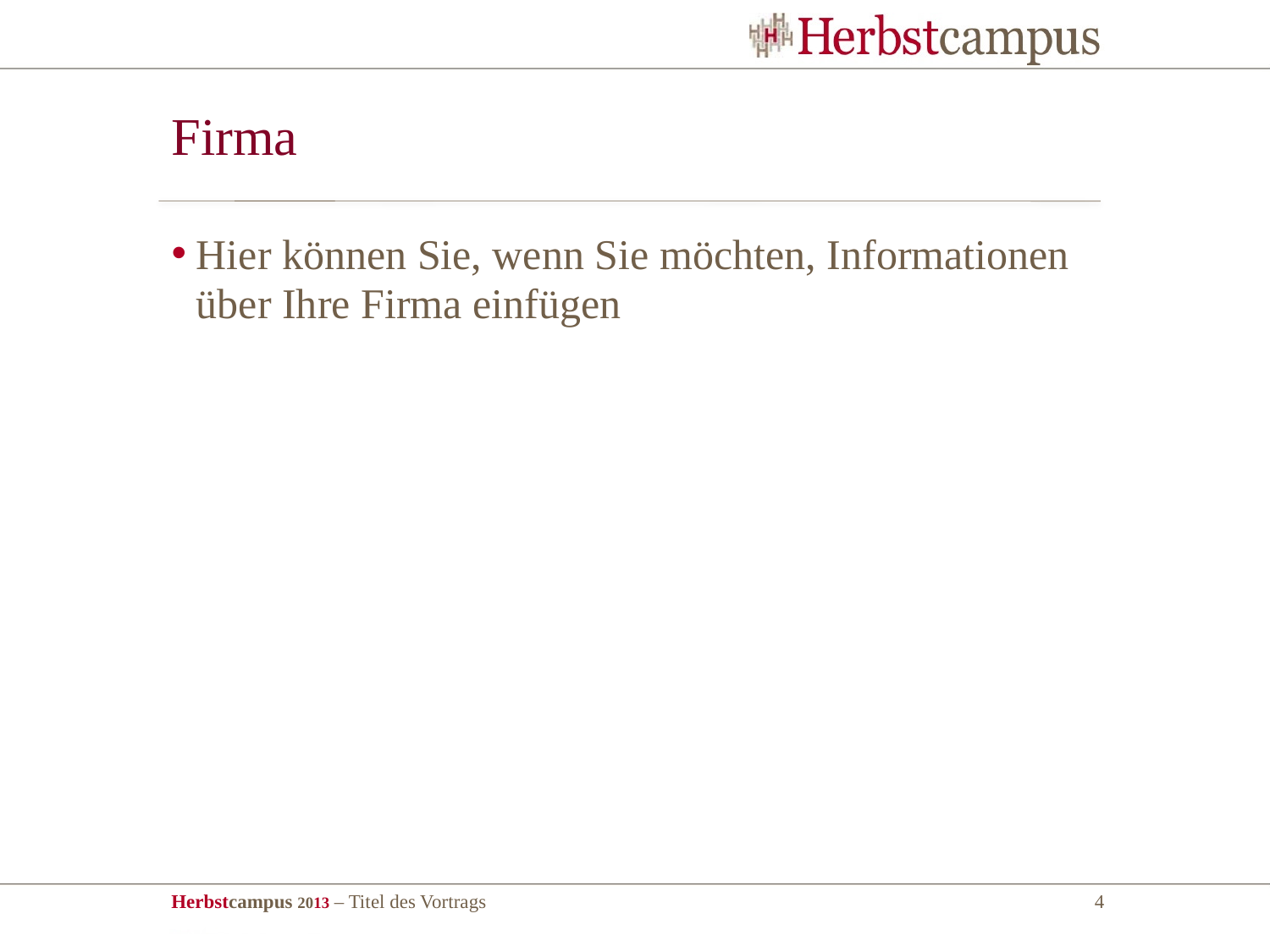

# Firma
Hier können Sie, wenn Sie möchten, Informationen über Ihre Firma einfügen